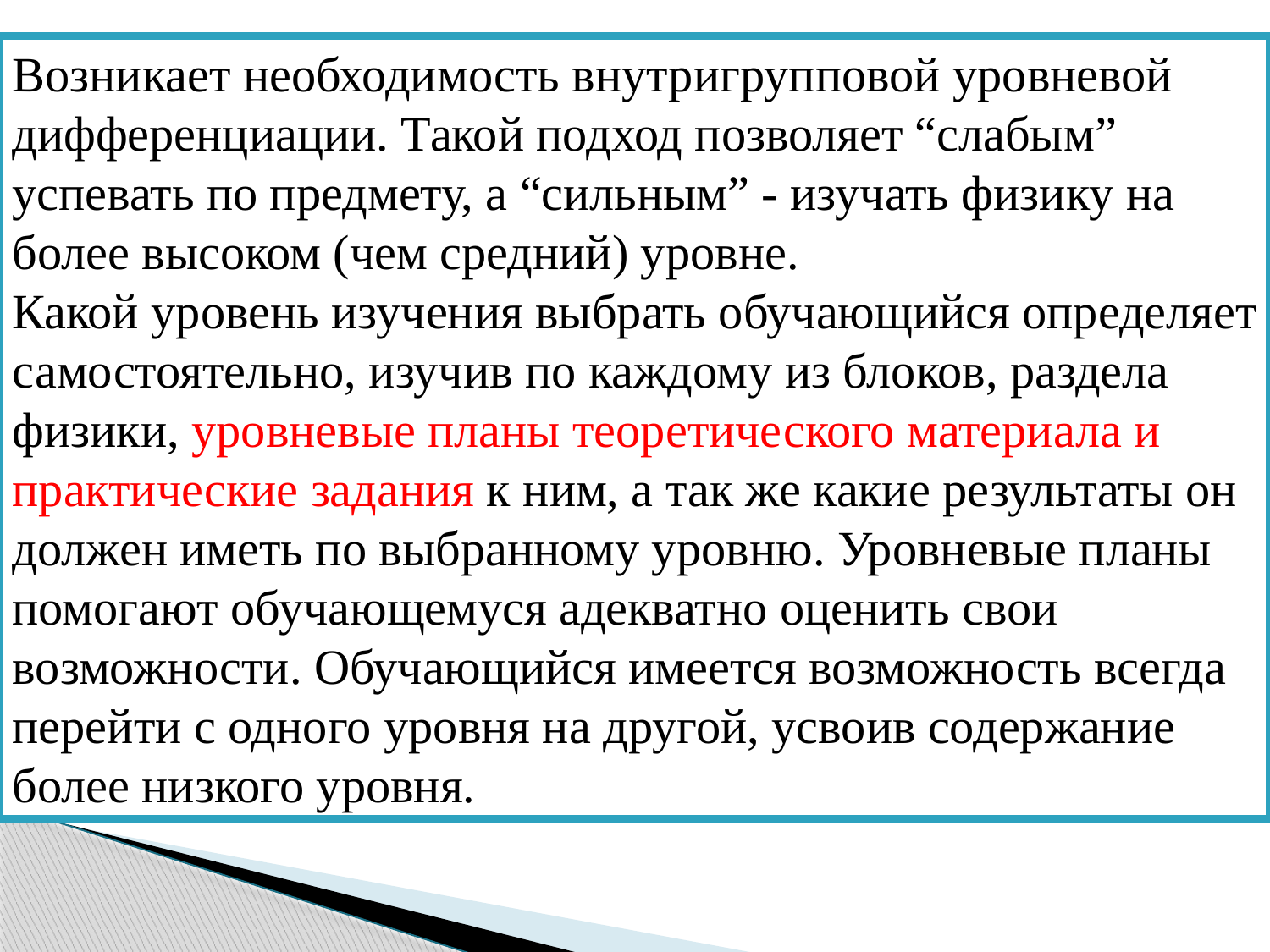

Возникает необходимость внутригрупповой уровневой дифференциации. Такой подход позволяет “слабым” успевать по предмету, а “сильным” - изучать физику на более высоком (чем средний) уровне.
Какой уровень изучения выбрать обучающийся определяет самостоятельно, изучив по каждому из блоков, раздела физики, уровневые планы теоретического материала и практические задания к ним, а так же какие результаты он должен иметь по выбранному уровню. Уровневые планы помогают обучающемуся адекватно оценить свои возможности. Обучающийся имеется возможность всегда перейти с одного уровня на другой, усвоив содержание более низкого уровня.